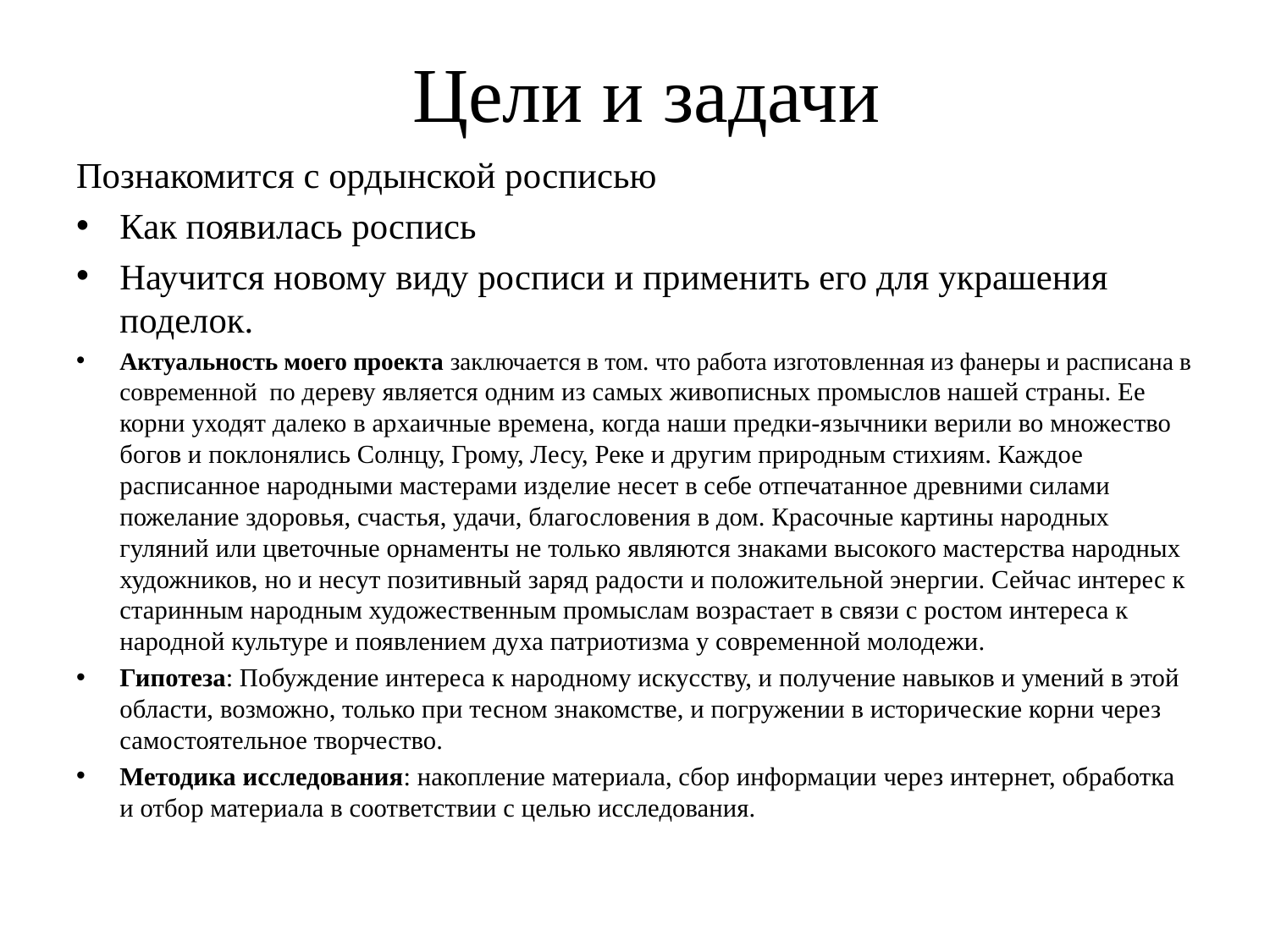

# Цели и задачи
Познакомится с ордынской росписью
Как появилась роспись
Научится новому виду росписи и применить его для украшения поделок.
Актуальность моего проекта заключается в том. что работа изготовленная из фанеры и расписана в современной  по дереву является одним из самых живописных промыслов нашей страны. Ее корни уходят далеко в архаичные времена, когда наши предки-язычники верили во множество богов и поклонялись Солнцу, Грому, Лесу, Реке и другим природным стихиям. Каждое расписанное народными мастерами изделие несет в себе отпечатанное древними силами пожелание здоровья, счастья, удачи, благословения в дом. Красочные картины народных гуляний или цветочные орнаменты не только являются знаками высокого мастерства народных художников, но и несут позитивный заряд радости и положительной энергии. Сейчас интерес к старинным народным художественным промыслам возрастает в связи с ростом интереса к народной культуре и появлением духа патриотизма у современной молодежи.
Гипотеза: Побуждение интереса к народному искусству, и получение навыков и умений в этой области, возможно, только при тесном знакомстве, и погружении в исторические корни через самостоятельное творчество.
Методика исследования: накопление материала, сбор информации через интернет, обработка и отбор материала в соответствии с целью исследования.
Методика исследования: накопление материала, сбор информации через интернет, журналы, книги, обработка и отбор материала в соответствии с целью исследования, т.е. анализ собранного материала, привязка к современным техникам и технологиям, практическое воплощение в пробных работах ( эмпирический метод).